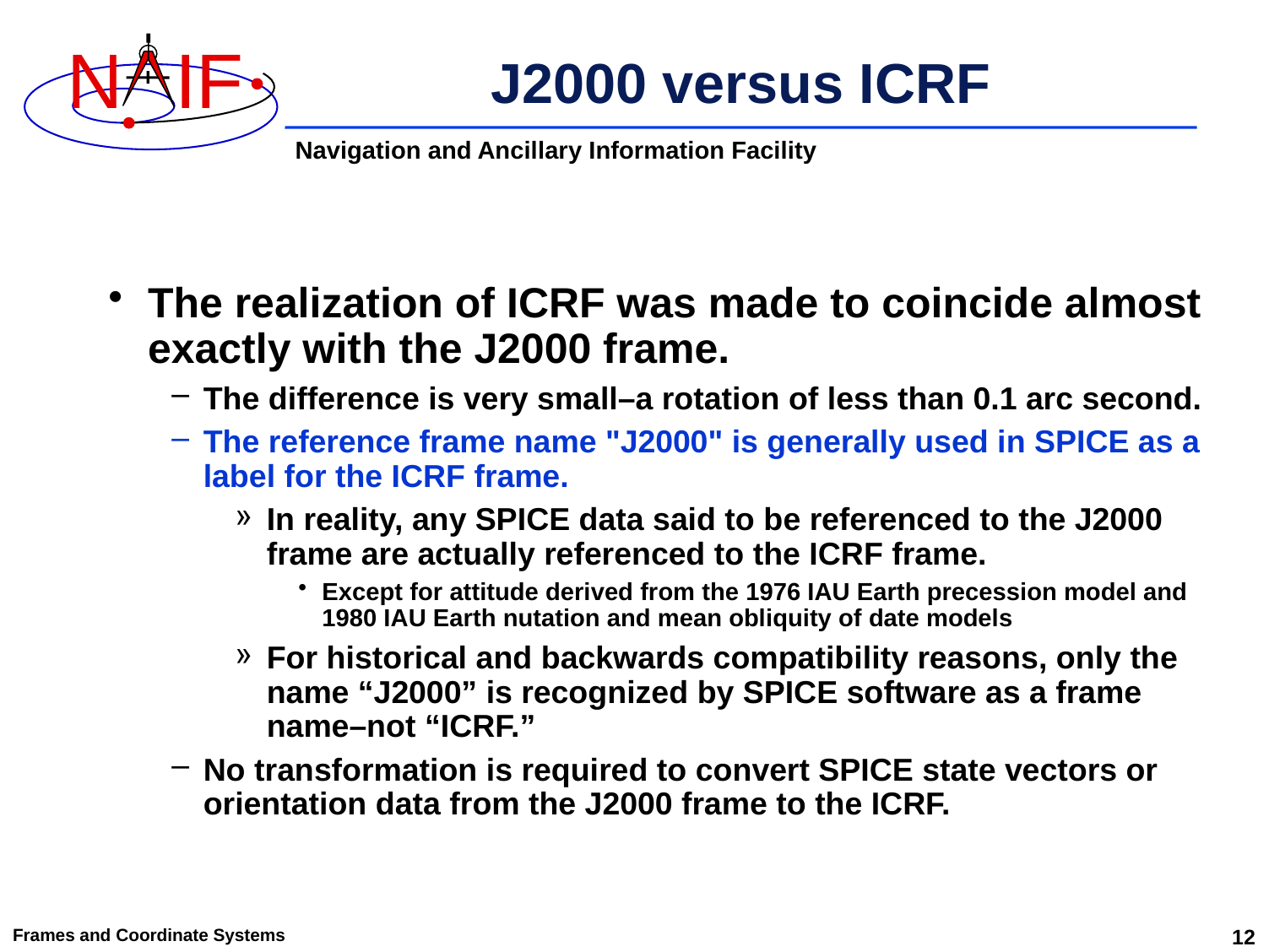

# J2000 versus ICRF
The realization of ICRF was made to coincide almost exactly with the J2000 frame.
The difference is very small–a rotation of less than 0.1 arc second.
The reference frame name "J2000" is generally used in SPICE as a label for the ICRF frame.
In reality, any SPICE data said to be referenced to the J2000 frame are actually referenced to the ICRF frame.
Except for attitude derived from the 1976 IAU Earth precession model and 1980 IAU Earth nutation and mean obliquity of date models
For historical and backwards compatibility reasons, only the name “J2000” is recognized by SPICE software as a frame name–not “ICRF.”
No transformation is required to convert SPICE state vectors or orientation data from the J2000 frame to the ICRF.

Frames and Coordinate Systems
12